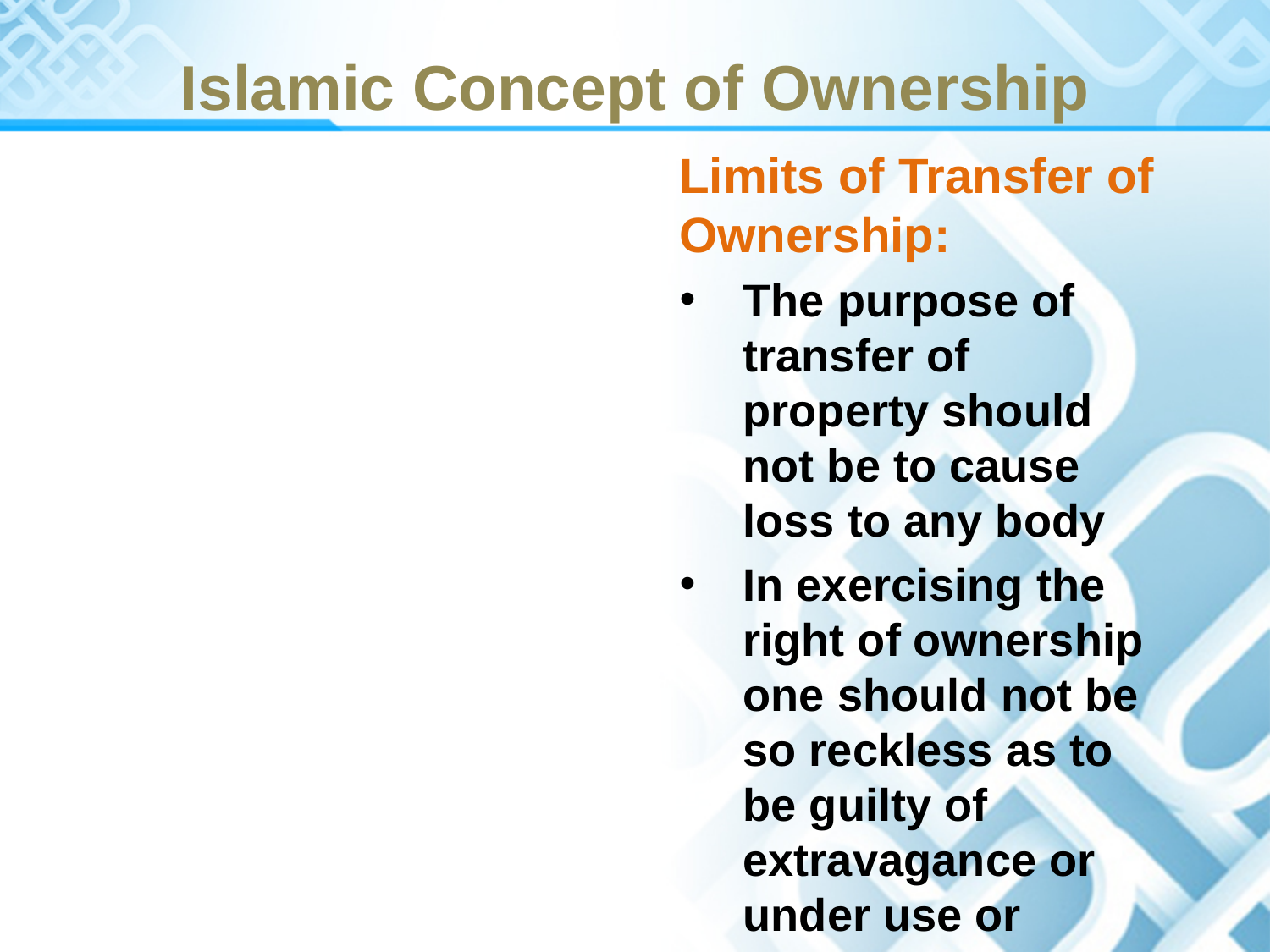

Islamic Concept of Ownership
Limits of Transfer of Ownership:
The purpose of transfer of property should not be to cause loss to any body
In exercising the right of ownership one should not be so reckless as to be guilty of extravagance or under use or spending